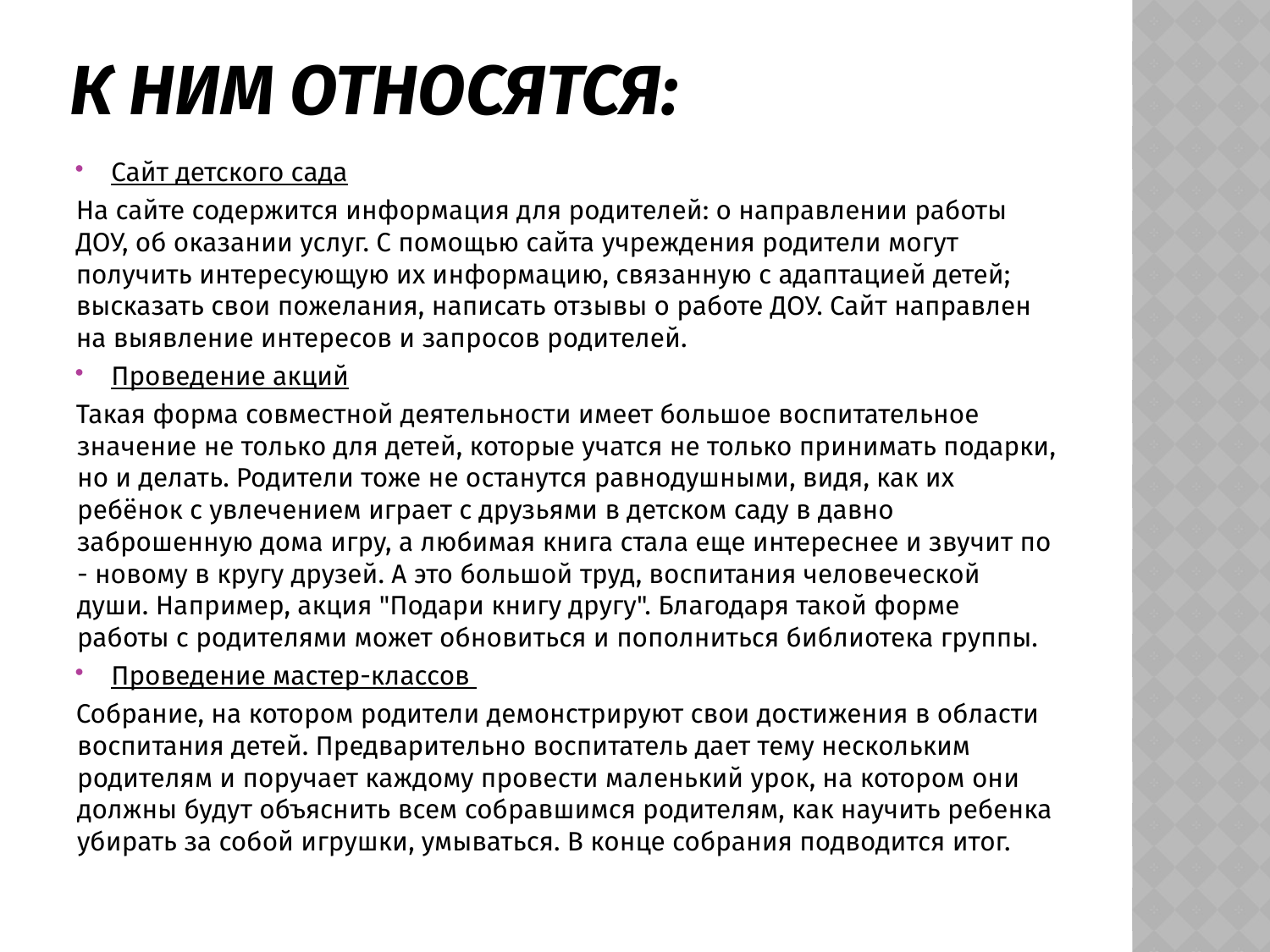

# К ним относятся:
Сайт детского сада
На сайте содержится информация для родителей: о направлении работы ДОУ, об оказании услуг. С помощью сайта учреждения родители могут получить интересующую их информацию, связанную с адаптацией детей; высказать свои пожелания, написать отзывы о работе ДОУ. Сайт направлен на выявление интересов и запросов родителей.
Проведение акций
Такая форма совместной деятельности имеет большое воспитательное значение не только для детей, которые учатся не только принимать подарки, но и делать. Родители тоже не останутся равнодушными, видя, как их ребёнок с увлечением играет с друзьями в детском саду в давно заброшенную дома игру, а любимая книга стала еще интереснее и звучит по - новому в кругу друзей. А это большой труд, воспитания человеческой души. Например, акция "Подари книгу другу". Благодаря такой форме работы с родителями может обновиться и пополниться библиотека группы.
Проведение мастер-классов
Собрание, на котором родители демонстрируют свои достижения в области воспитания детей. Предварительно воспитатель дает тему нескольким родителям и поручает каждому провести маленький урок, на котором они должны будут объяснить всем собравшимся родителям, как научить ребенка убирать за собой игрушки, умываться. В конце собрания подводится итог.